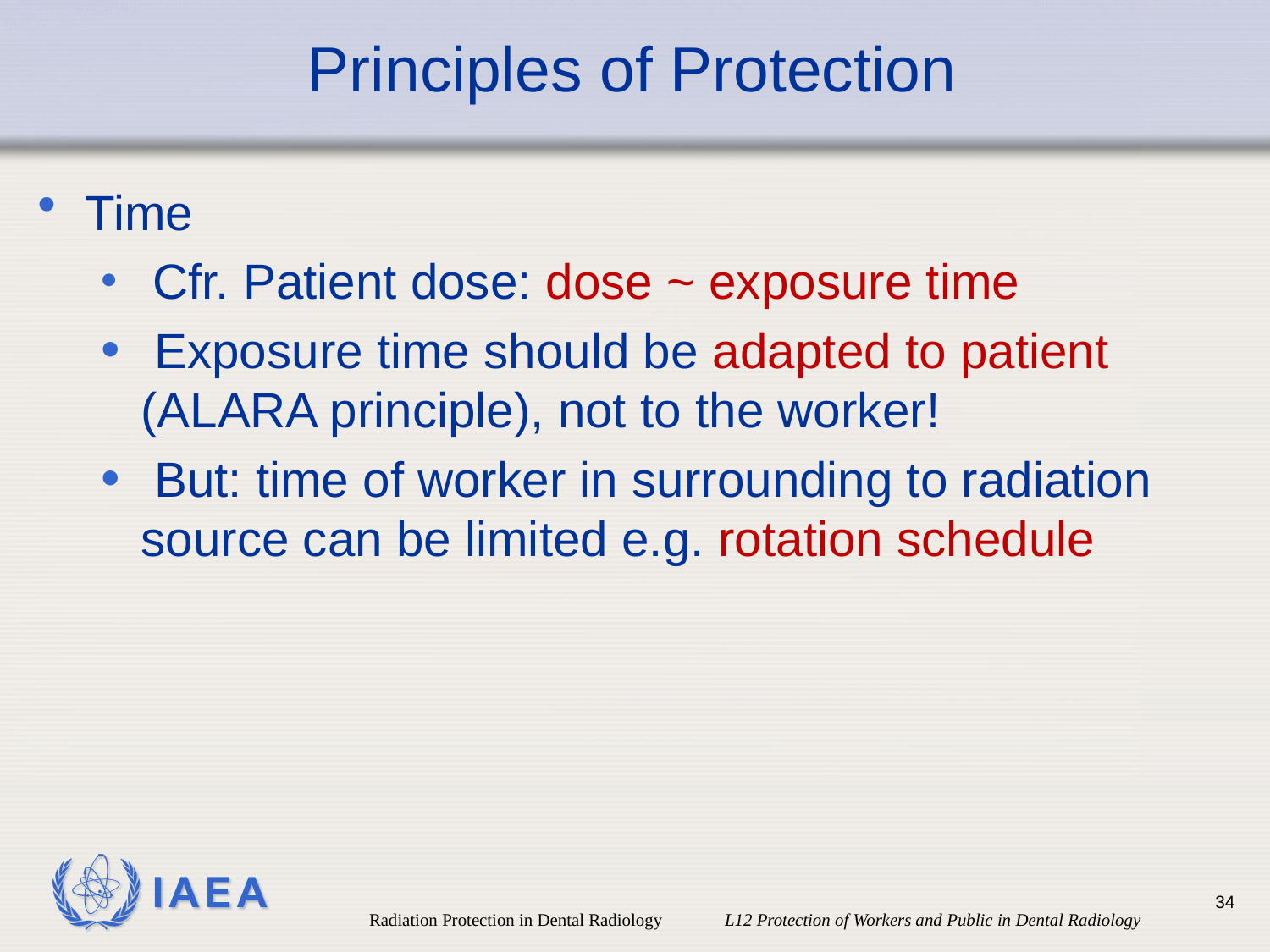

# Principles of Protection
Time
 Cfr. Patient dose: dose ~ exposure time
 Exposure time should be adapted to patient (ALARA principle), not to the worker!
 But: time of worker in surrounding to radiation source can be limited e.g. rotation schedule

34
Radiation Protection in Dental Radiology              L12 Protection of Workers and Public in Dental Radiology